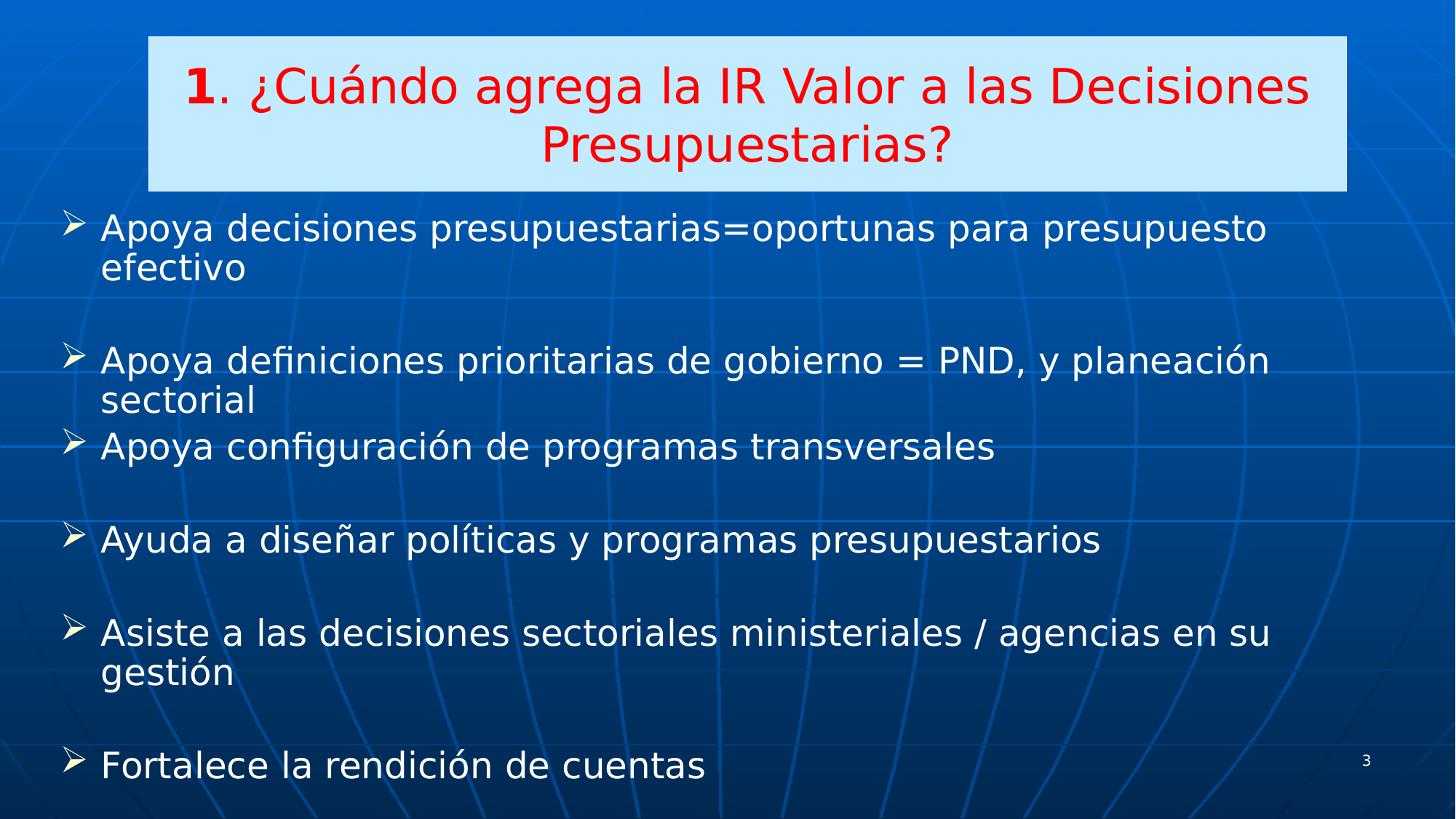

# 1. ¿Cuándo agrega la IR Valor a las Decisiones Presupuestarias?
Apoya decisiones presupuestarias=oportunas para presupuesto efectivo

Apoya definiciones prioritarias de gobierno = PND, y planeación sectorial
Apoya configuración de programas transversales

Ayuda a diseñar políticas y programas presupuestarios

Asiste a las decisiones sectoriales ministeriales / agencias en su gestión

Fortalece la rendición de cuentas
3